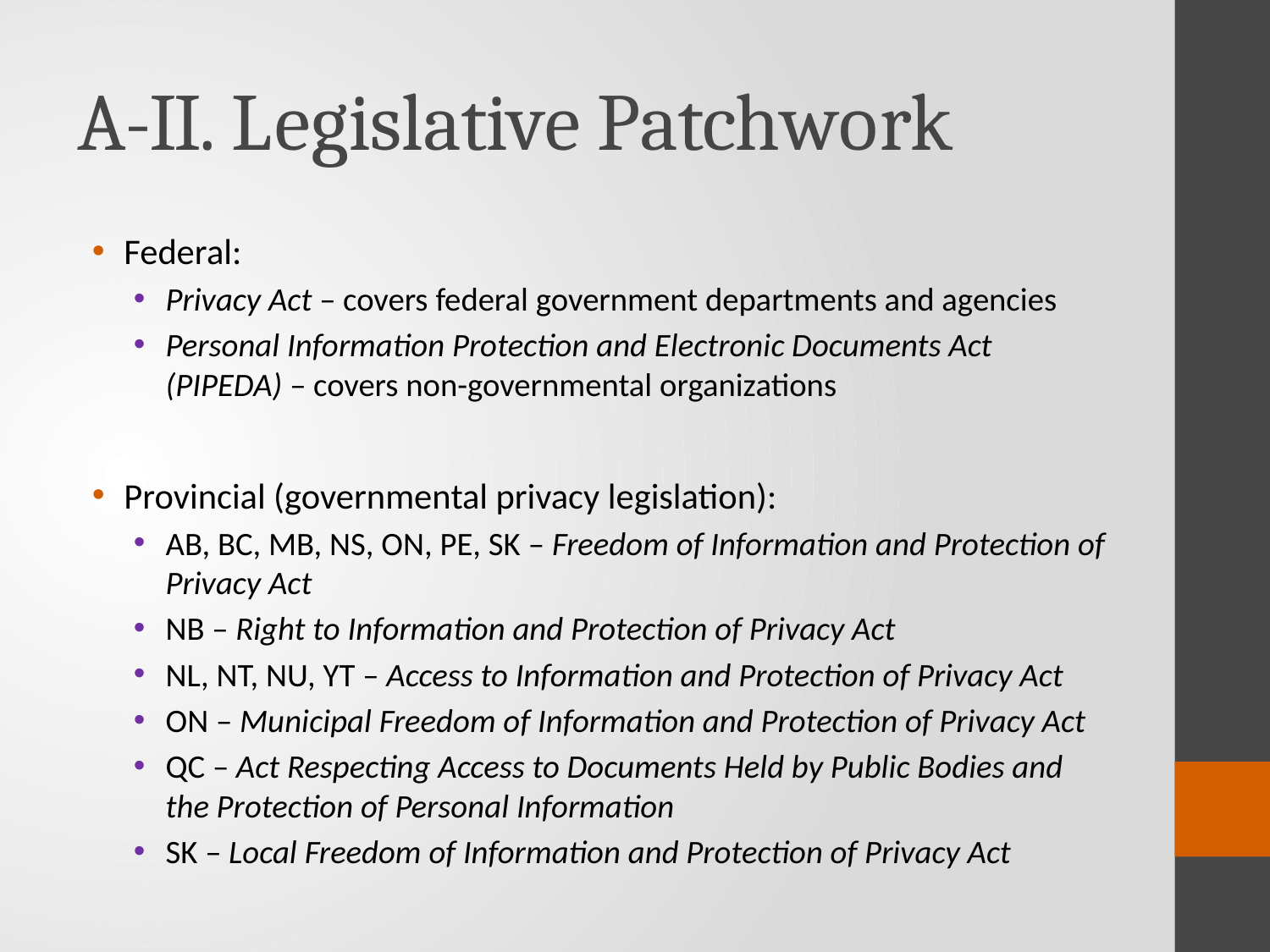

# A-II. Legislative Patchwork
Federal:
Privacy Act – covers federal government departments and agencies
Personal Information Protection and Electronic Documents Act (PIPEDA) – covers non-governmental organizations

Provincial (governmental privacy legislation):
AB, BC, MB, NS, ON, PE, SK – Freedom of Information and Protection of Privacy Act
NB – Right to Information and Protection of Privacy Act
NL, NT, NU, YT – Access to Information and Protection of Privacy Act
ON – Municipal Freedom of Information and Protection of Privacy Act
QC – Act Respecting Access to Documents Held by Public Bodies and the Protection of Personal Information
SK – Local Freedom of Information and Protection of Privacy Act